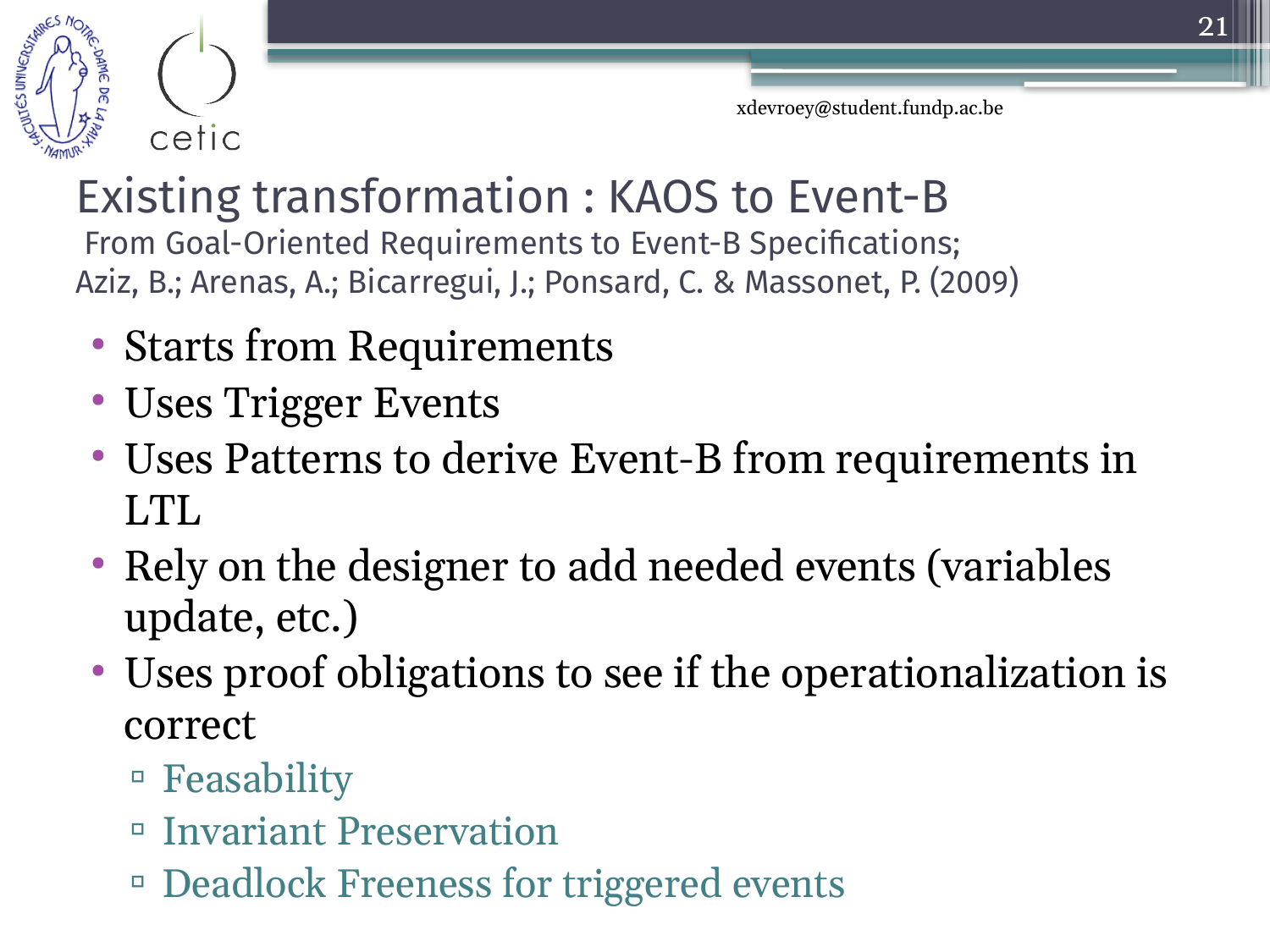

21
xdevroey@student.fundp.ac.be
# Existing transformation : KAOS to Event-B From Goal-Oriented Requirements to Event-B Specifications; Aziz, B.; Arenas, A.; Bicarregui, J.; Ponsard, C. & Massonet, P. (2009)
Starts from Requirements
Uses Trigger Events
Uses Patterns to derive Event-B from requirements in LTL
Rely on the designer to add needed events (variables update, etc.)
Uses proof obligations to see if the operationalization is correct
Feasability
Invariant Preservation
Deadlock Freeness for triggered events